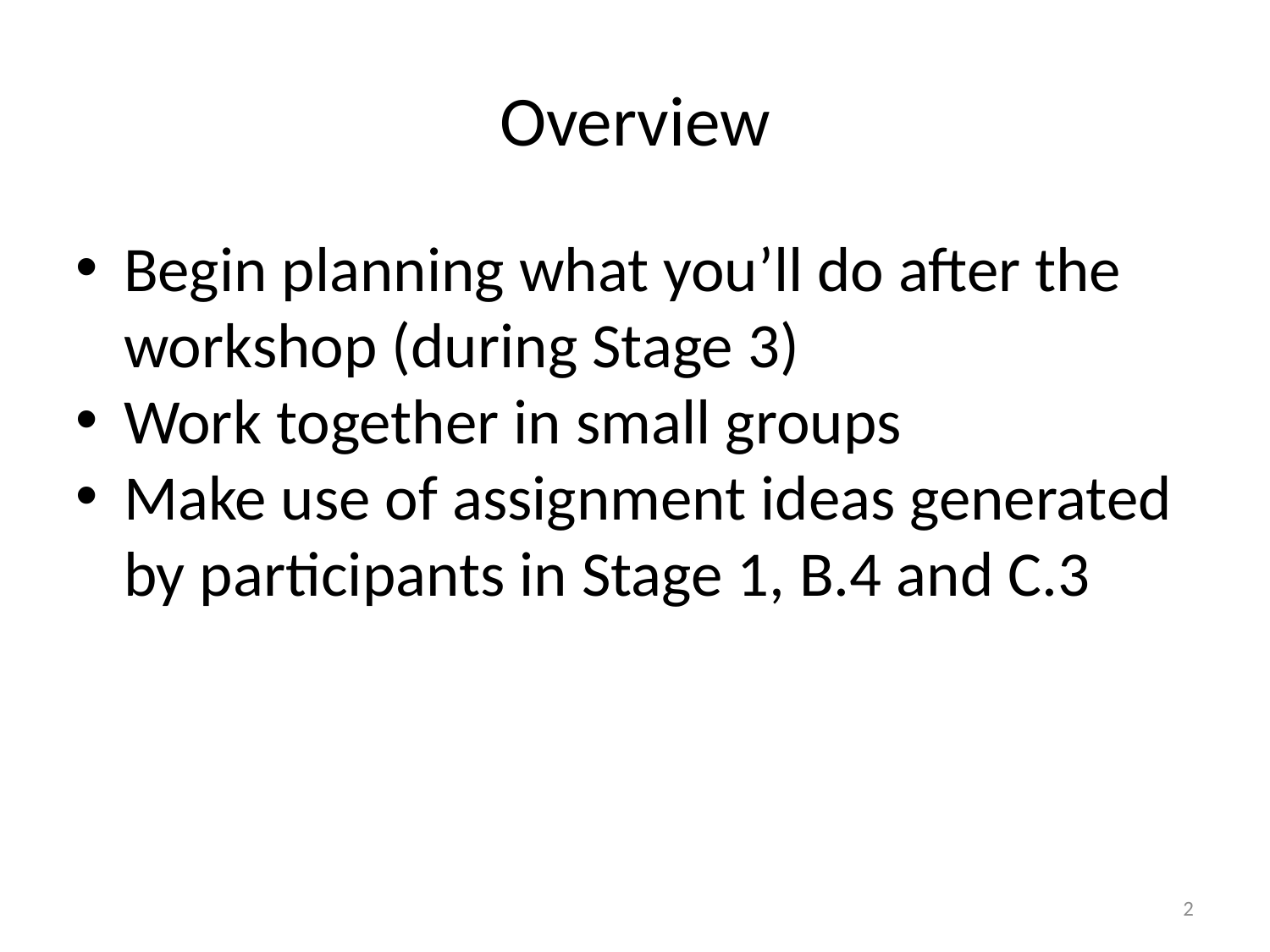

Overview
Begin planning what you’ll do after the workshop (during Stage 3)
Work together in small groups
Make use of assignment ideas generated by participants in Stage 1, B.4 and C.3
2